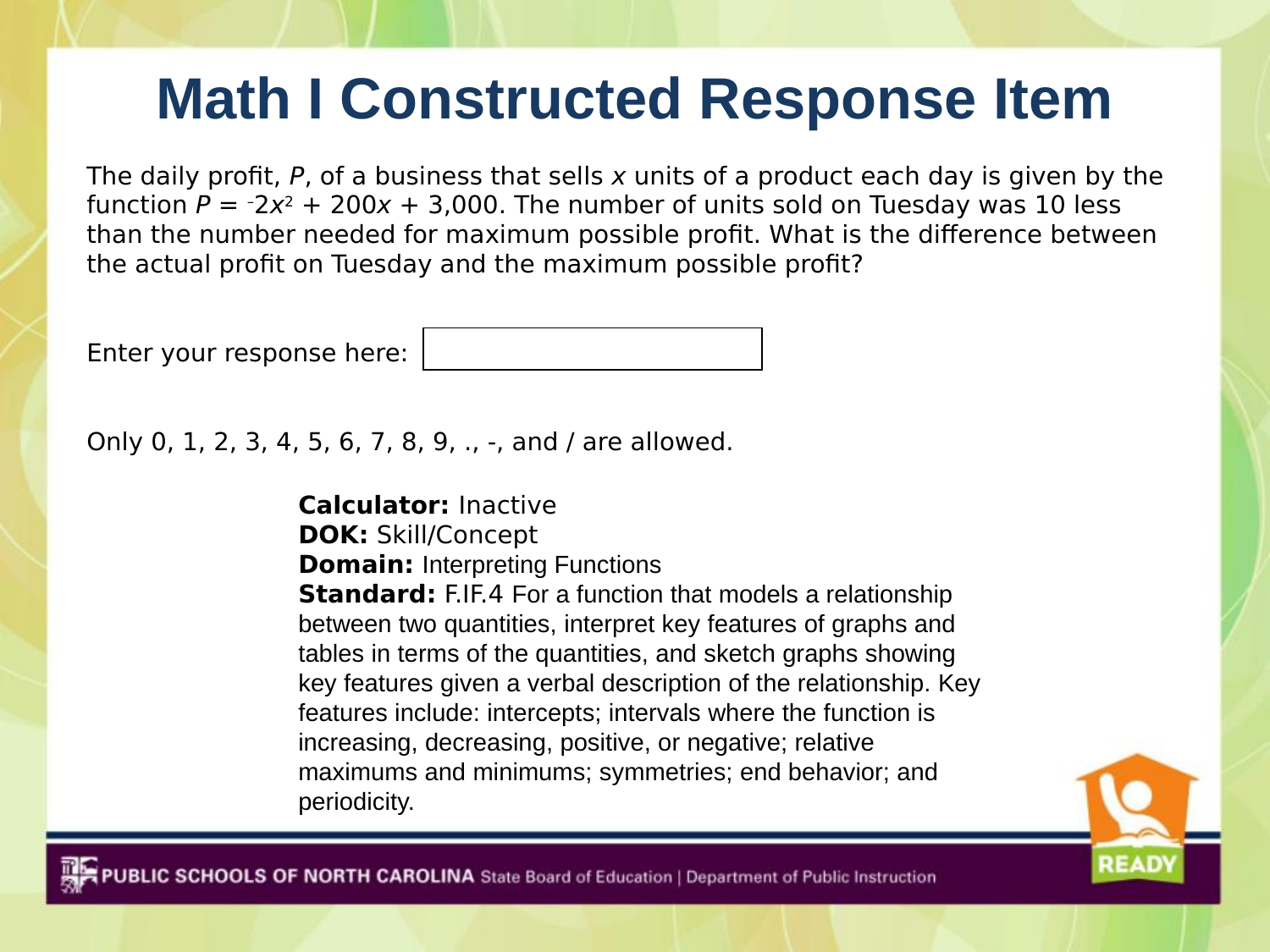

# Math I Constructed Response Item
The daily profit, P, of a business that sells x units of a product each day is given by the function P = –2x2 + 200x + 3,000. The number of units sold on Tuesday was 10 less than the number needed for maximum possible profit. What is the difference between the actual profit on Tuesday and the maximum possible profit?

Enter your response here:

Only 0, 1, 2, 3, 4, 5, 6, 7, 8, 9, ., -, and / are allowed.

Calculator: Inactive
DOK: Skill/Concept
Domain: Interpreting Functions
Standard: F.IF.4 For a function that models a relationship between two quantities, interpret key features of graphs and tables in terms of the quantities, and sketch graphs showing key features given a verbal description of the relationship. Key features include: intercepts; intervals where the function is increasing, decreasing, positive, or negative; relative maximums and minimums; symmetries; end behavior; and periodicity.